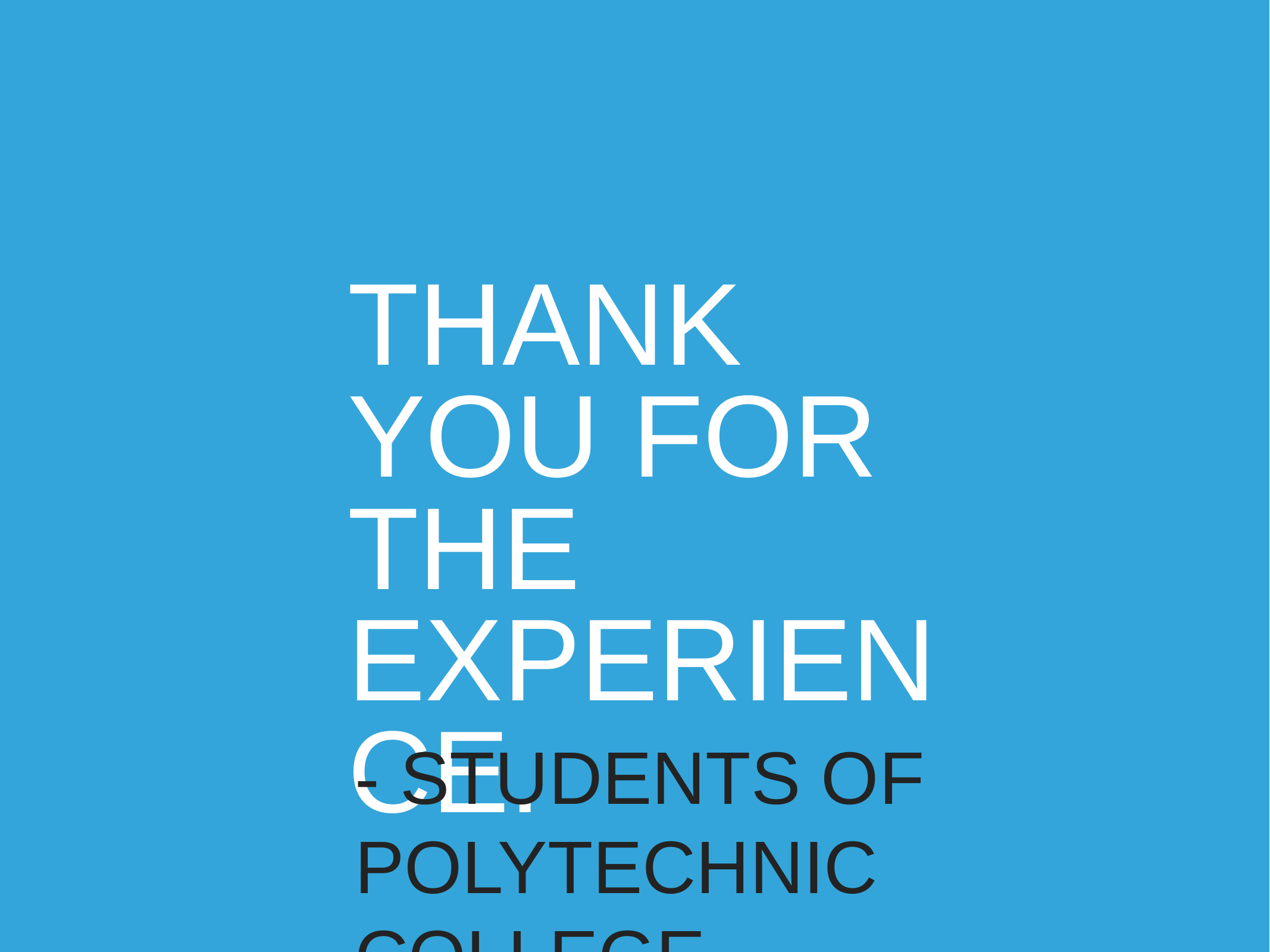

THANK YOU FOR
THE EXPERIENCE.
- STUDENTS OF POLYTECHNIC COLLEGE